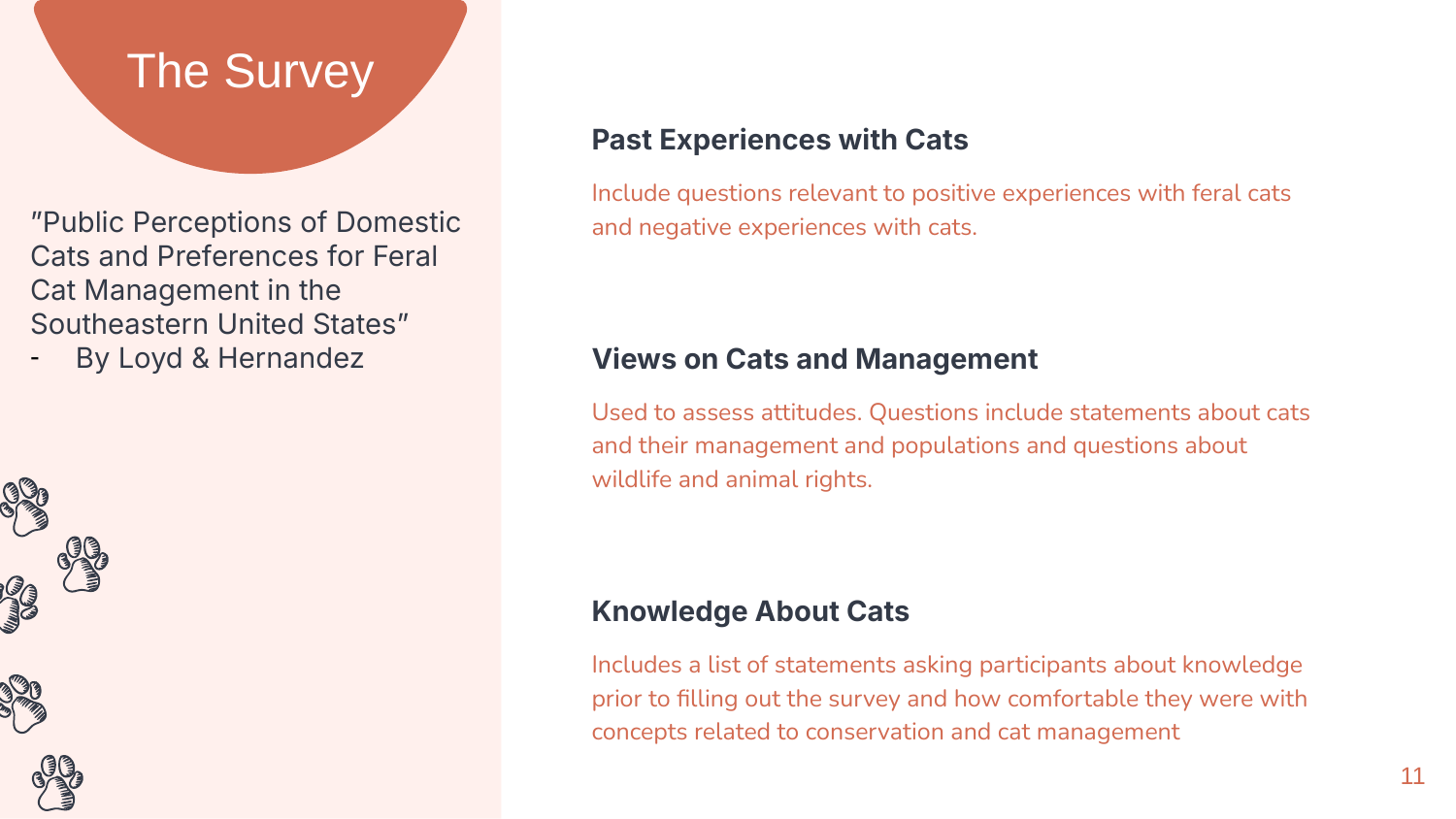

The Survey

Past Experiences with Cats
Include questions relevant to positive experiences with feral cats and negative experiences with cats.
”Public Perceptions of Domestic Cats and Preferences for Feral Cat Management in the Southeastern United States”
By Loyd & Hernandez
Views on Cats and Management
Used to assess attitudes. Questions include statements about cats and their management and populations and questions about wildlife and animal rights.

Knowledge About Cats
Includes a list of statements asking participants about knowledge prior to filling out the survey and how comfortable they were with concepts related to conservation and cat management

11